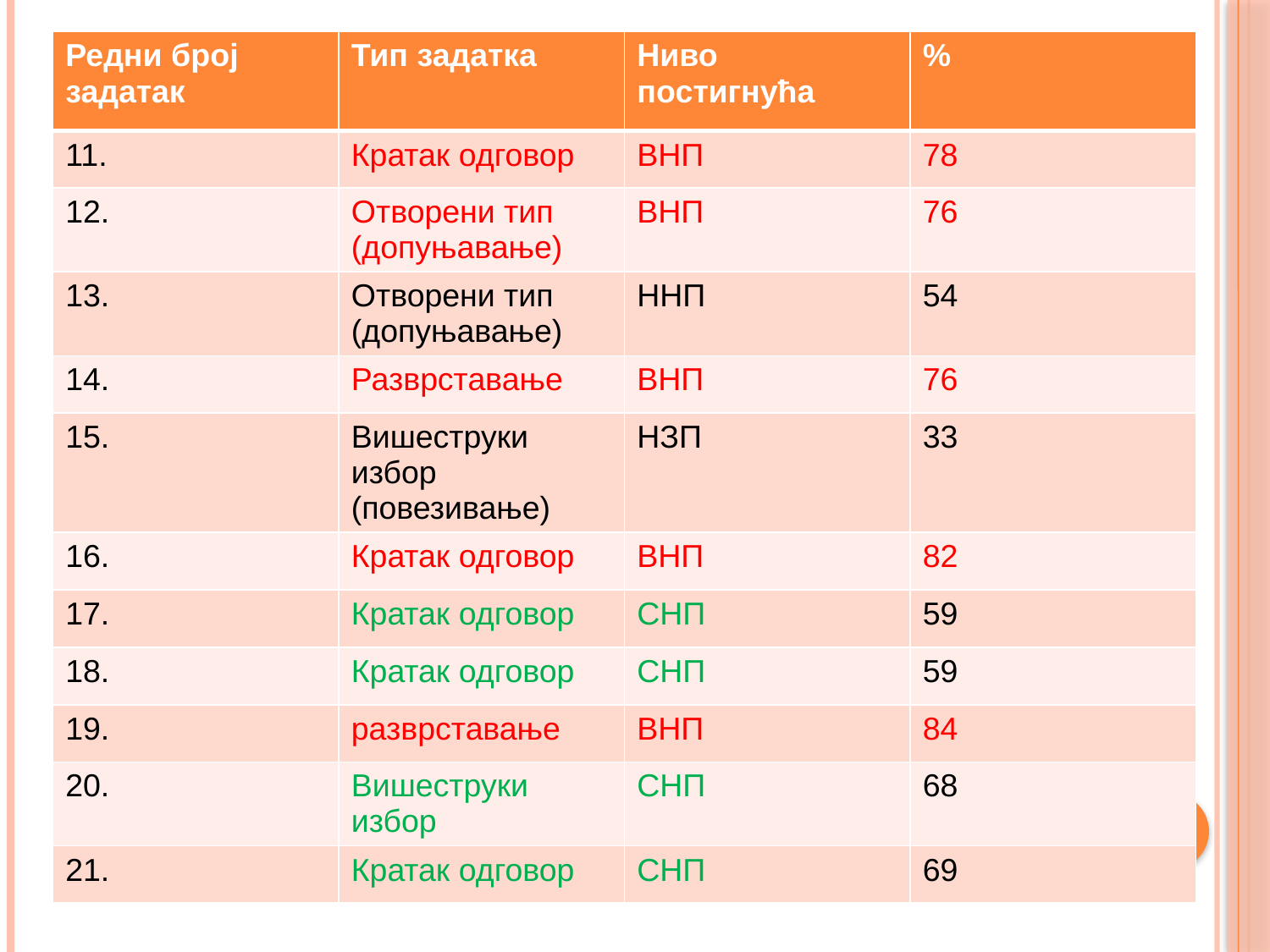

| Редни број задатак | Тип задатка | Ниво постигнућа | % |
| --- | --- | --- | --- |
| 11. | Кратак одговор | ВНП | 78 |
| 12. | Отворени тип (допуњавање) | ВНП | 76 |
| 13. | Отворени тип (допуњавање) | ННП | 54 |
| 14. | Разврставање | ВНП | 76 |
| 15. | Вишеструки избор (повезивање) | НЗП | 33 |
| 16. | Кратак одговор | ВНП | 82 |
| 17. | Кратак одговор | СНП | 59 |
| 18. | Кратак одговор | СНП | 59 |
| 19. | разврставање | ВНП | 84 |
| 20. | Вишеструки избор | СНП | 68 |
| 21. | Кратак одговор | СНП | 69 |